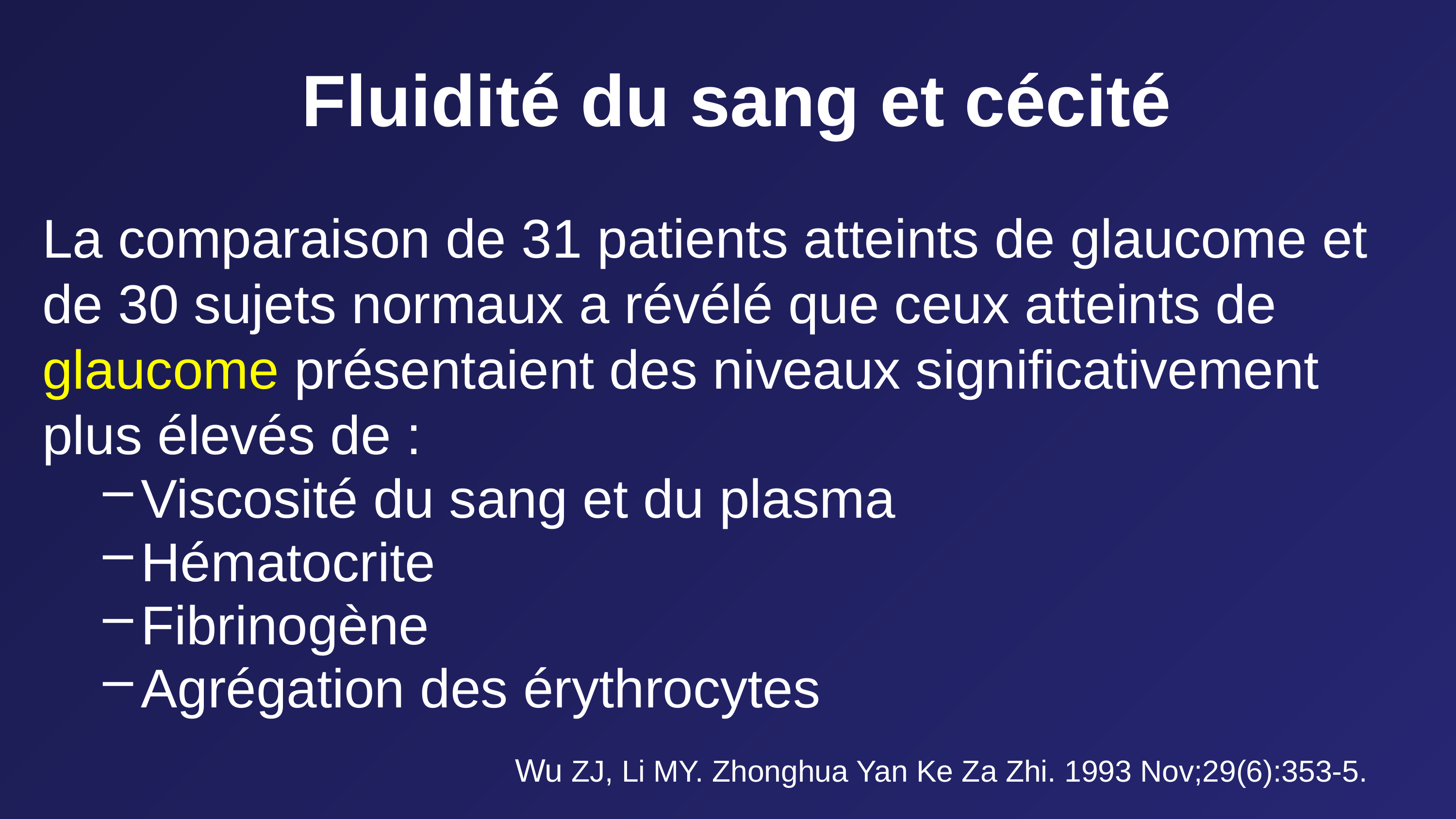

# Fluidité du sang et cécité
La comparaison de 31 patients atteints de glaucome et de 30 sujets normaux a révélé que ceux atteints de glaucome présentaient des niveaux significativement plus élevés de :
Viscosité du sang et du plasma
Hématocrite
Fibrinogène
Agrégation des érythrocytes
Wu ZJ, Li MY. Zhonghua Yan Ke Za Zhi. 1993 Nov;29(6):353-5.